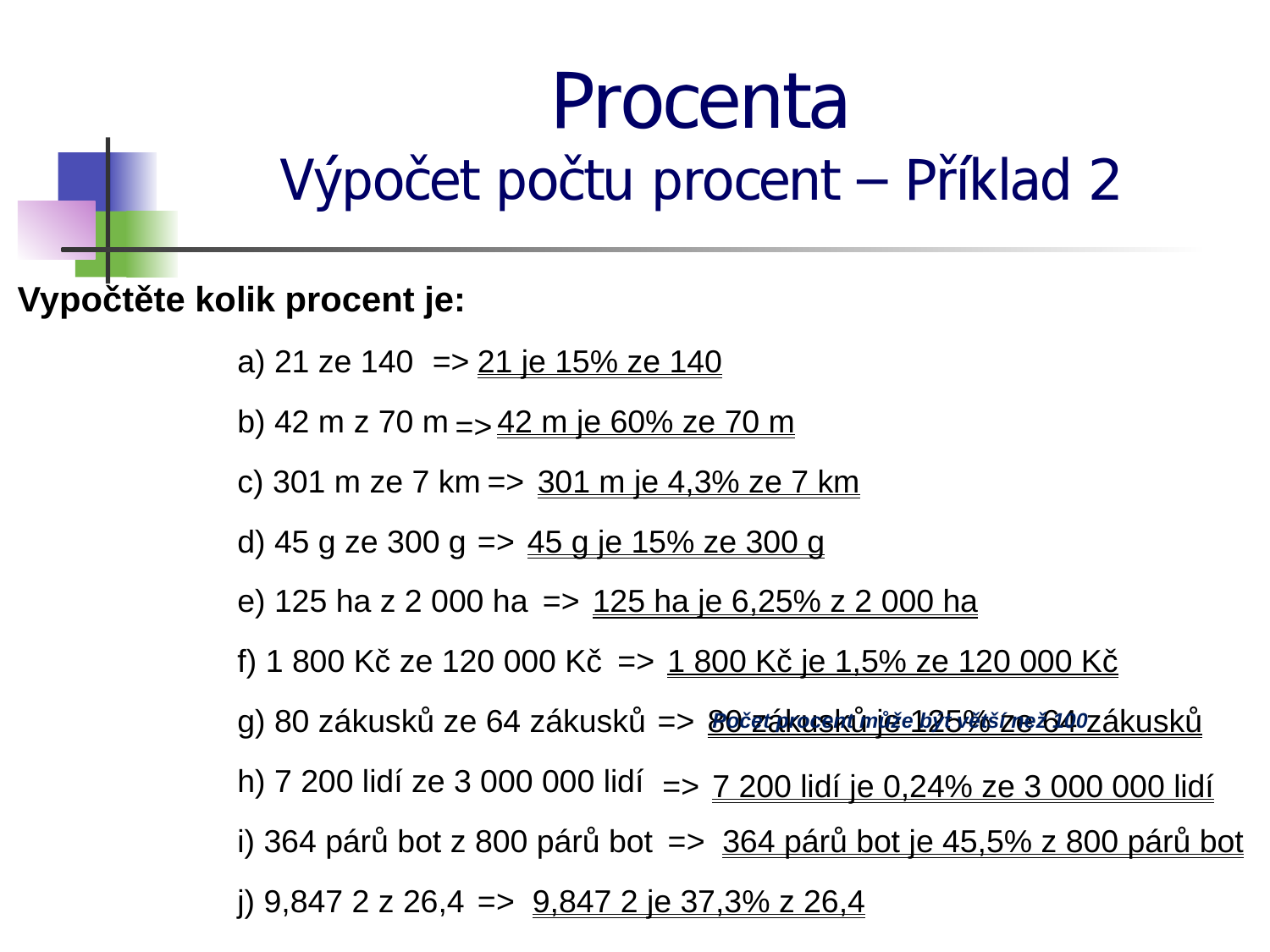

# Procenta Výpočet počtu procent – Příklad 2
Vypočtěte kolik procent je:
a) 21 ze 140
=>
21 je 15% ze 140
b) 42 m z 70 m
42 m je 60% ze 70 m
=>
c) 301 m ze 7 km
=>
301 m je 4,3% ze 7 km
d) 45 g ze 300 g
=>
45 g je 15% ze 300 g
e) 125 ha z 2 000 ha
=>
125 ha je 6,25% z 2 000 ha
f) 1 800 Kč ze 120 000 Kč
=>
1 800 Kč je 1,5% ze 120 000 Kč
g) 80 zákusků ze 64 zákusků
=>
80 zákusků je 125% ze 64 zákusků
Počet procent může být větší než 100
h) 7 200 lidí ze 3 000 000 lidí
=>
7 200 lidí je 0,24% ze 3 000 000 lidí
=>
i) 364 párů bot z 800 párů bot
364 párů bot je 45,5% z 800 párů bot
j) 9,847 2 z 26,4
=>
9,847 2 je 37,3% z 26,4